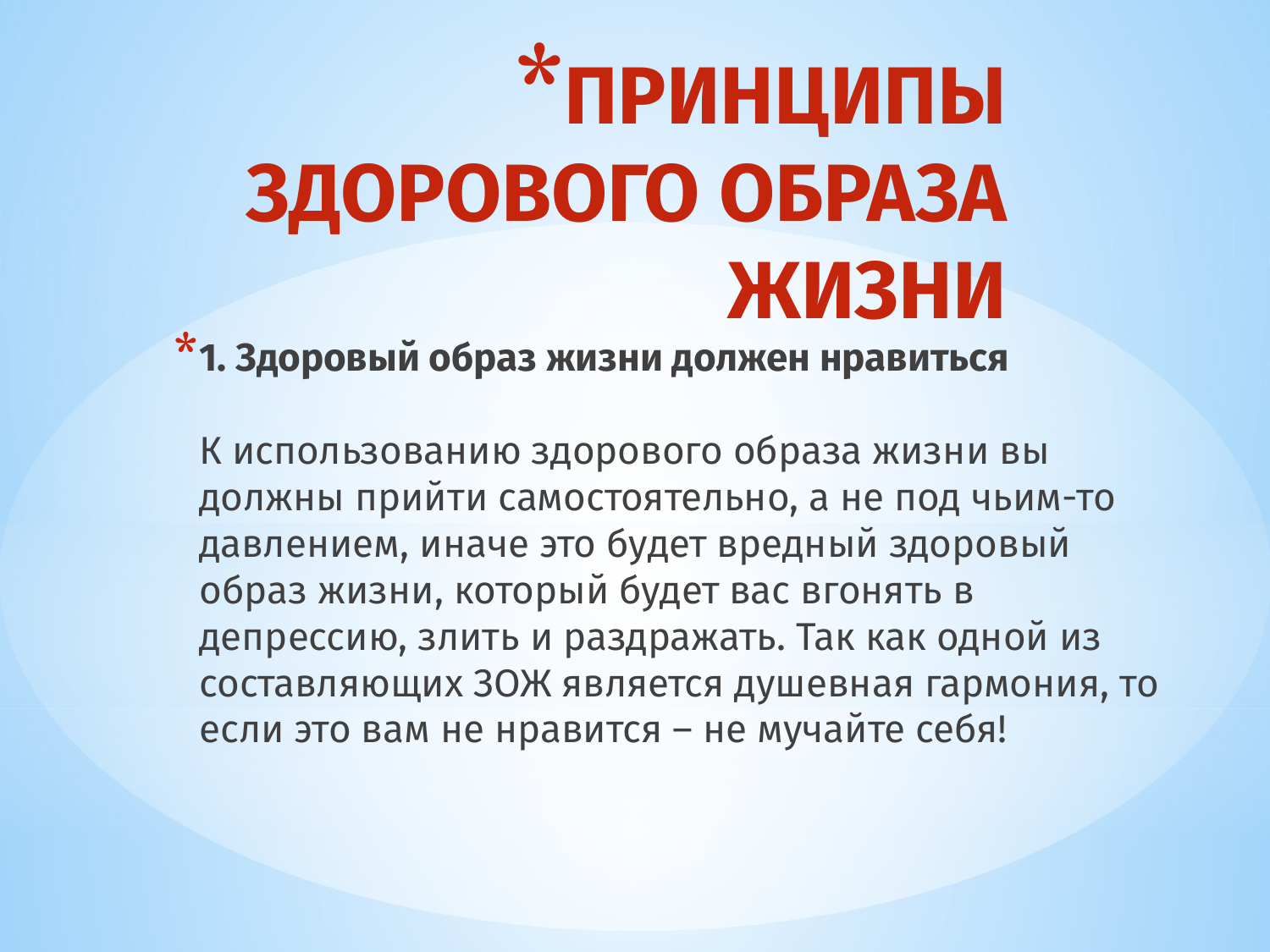

# ПРИНЦИПЫ ЗДОРОВОГО ОБРАЗА ЖИЗНИ
1. Здоровый образ жизни должен нравиться
К использованию здорового образа жизни вы должны прийти самостоятельно, а не под чьим-то давлением, иначе это будет вредный здоровый образ жизни, который будет вас вгонять в депрессию, злить и раздражать. Так как одной из составляющих ЗОЖ является душевная гармония, то если это вам не нравится – не мучайте себя!